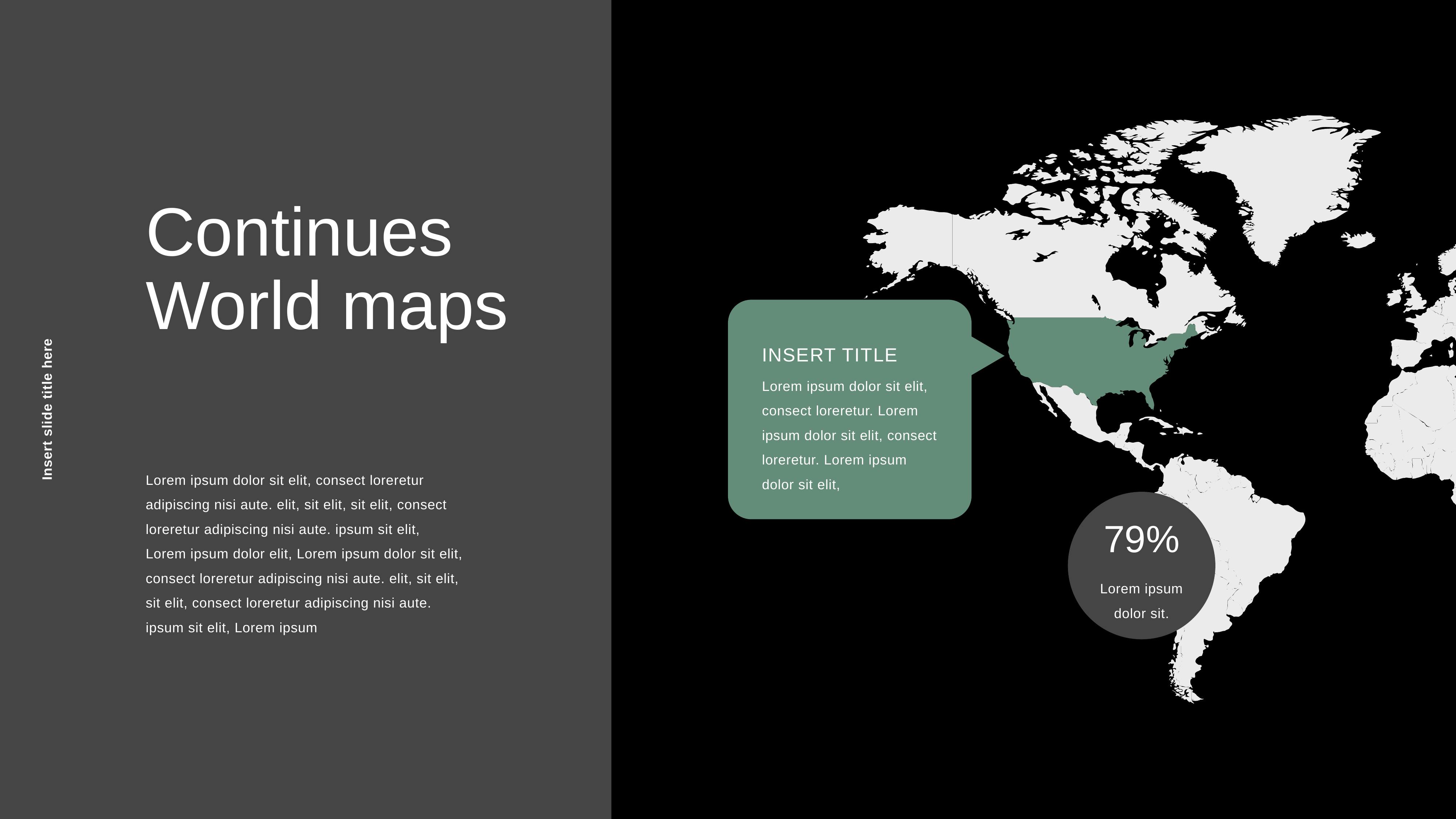

Continues World maps

INSERT TITLE
Lorem ipsum dolor sit elit, consect loreretur. Lorem ipsum dolor sit elit, consect loreretur. Lorem ipsum dolor sit elit,
Insert slide title here
Lorem ipsum dolor sit elit, consect loreretur adipiscing nisi aute. elit, sit elit, sit elit, consect loreretur adipiscing nisi aute. ipsum sit elit, Lorem ipsum dolor elit, Lorem ipsum dolor sit elit, consect loreretur adipiscing nisi aute. elit, sit elit, sit elit, consect loreretur adipiscing nisi aute. ipsum sit elit, Lorem ipsum

79%
Lorem ipsum dolor sit.